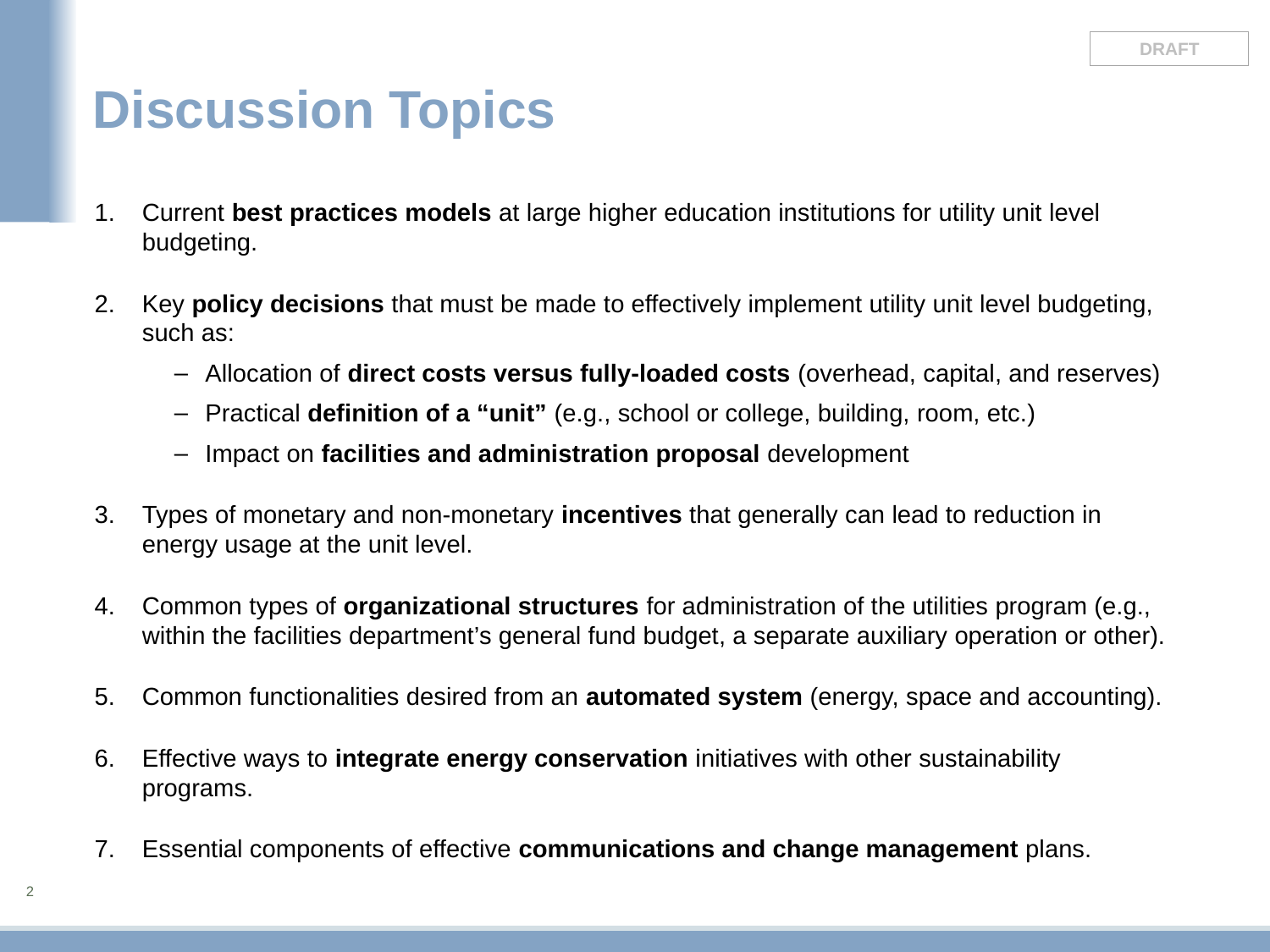

# Discussion Topics
Current best practices models at large higher education institutions for utility unit level budgeting.
Key policy decisions that must be made to effectively implement utility unit level budgeting, such as:
Allocation of direct costs versus fully-loaded costs (overhead, capital, and reserves)
Practical definition of a “unit” (e.g., school or college, building, room, etc.)
Impact on facilities and administration proposal development
Types of monetary and non-monetary incentives that generally can lead to reduction in energy usage at the unit level.
Common types of organizational structures for administration of the utilities program (e.g., within the facilities department’s general fund budget, a separate auxiliary operation or other).
Common functionalities desired from an automated system (energy, space and accounting).
Effective ways to integrate energy conservation initiatives with other sustainability programs.
Essential components of effective communications and change management plans.